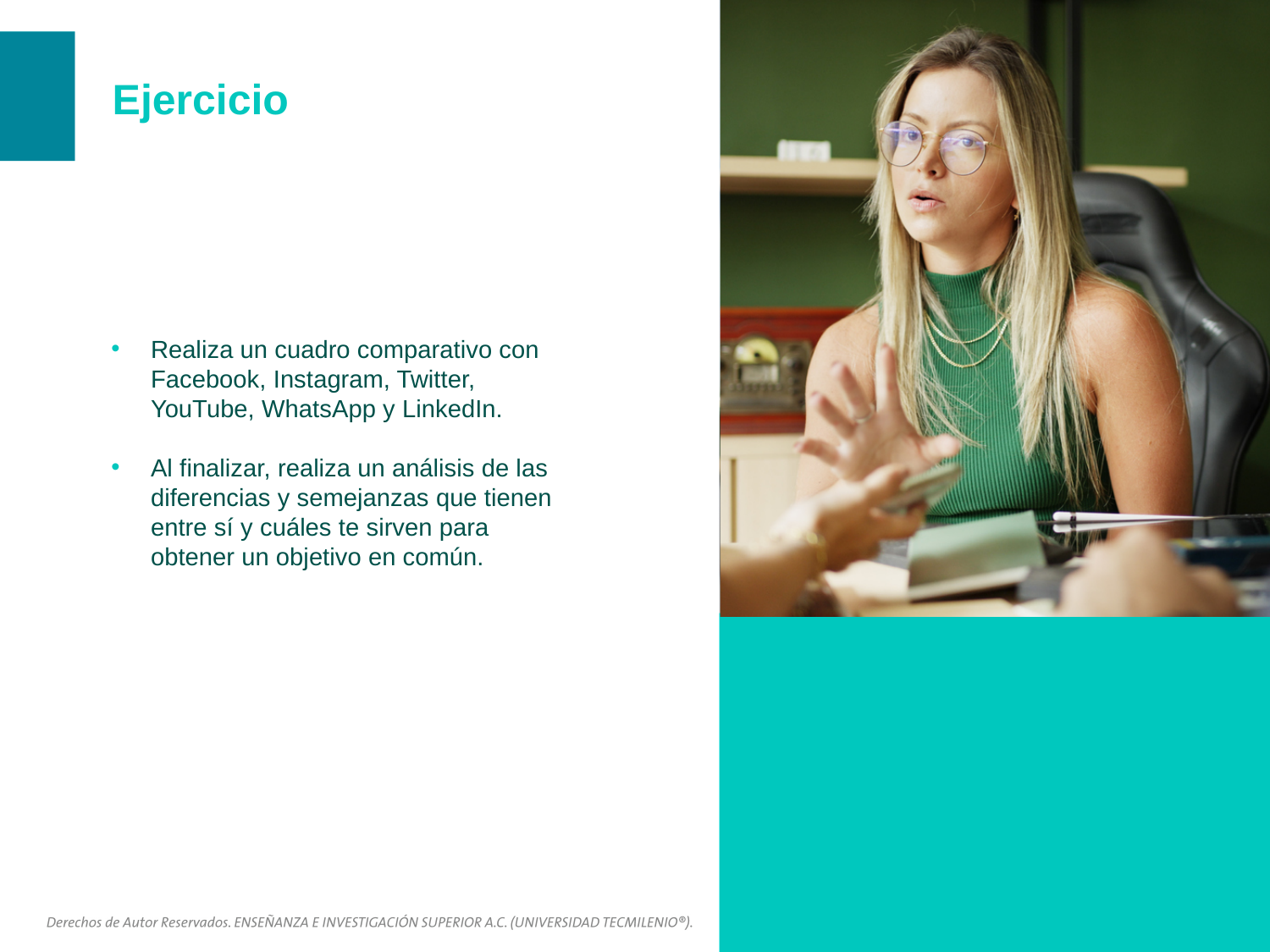

Realiza un cuadro comparativo con Facebook, Instagram, Twitter, YouTube, WhatsApp y LinkedIn.
Al finalizar, realiza un análisis de las diferencias y semejanzas que tienen entre sí y cuáles te sirven para obtener un objetivo en común.